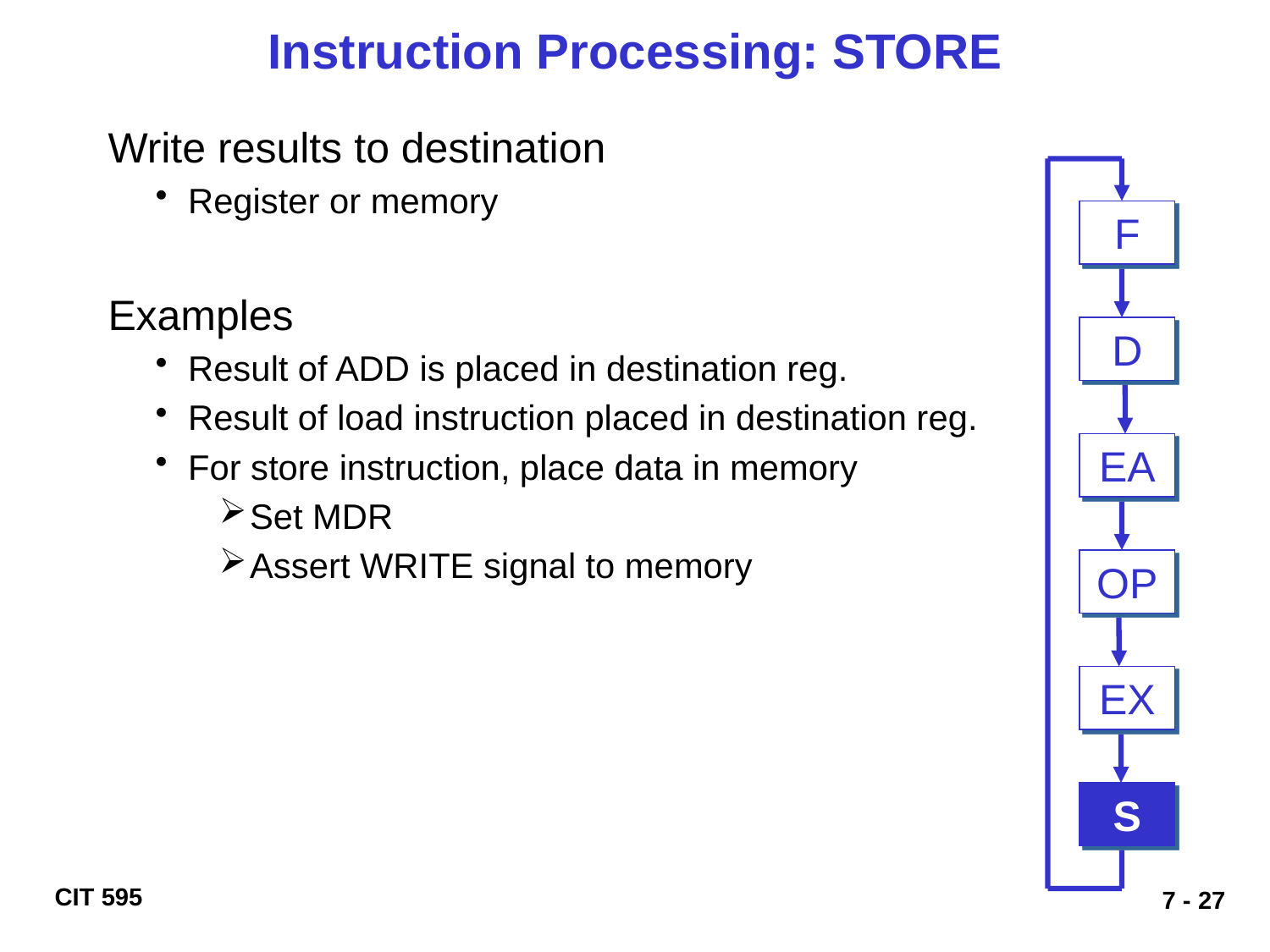

# Instruction Processing: STORE
Write results to destination
Register or memory

Examples
Result of ADD is placed in destination reg.
Result of load instruction placed in destination reg.
For store instruction, place data in memory
Set MDR
Assert WRITE signal to memory

F

D

EA

OP

EX

S

7 - 27